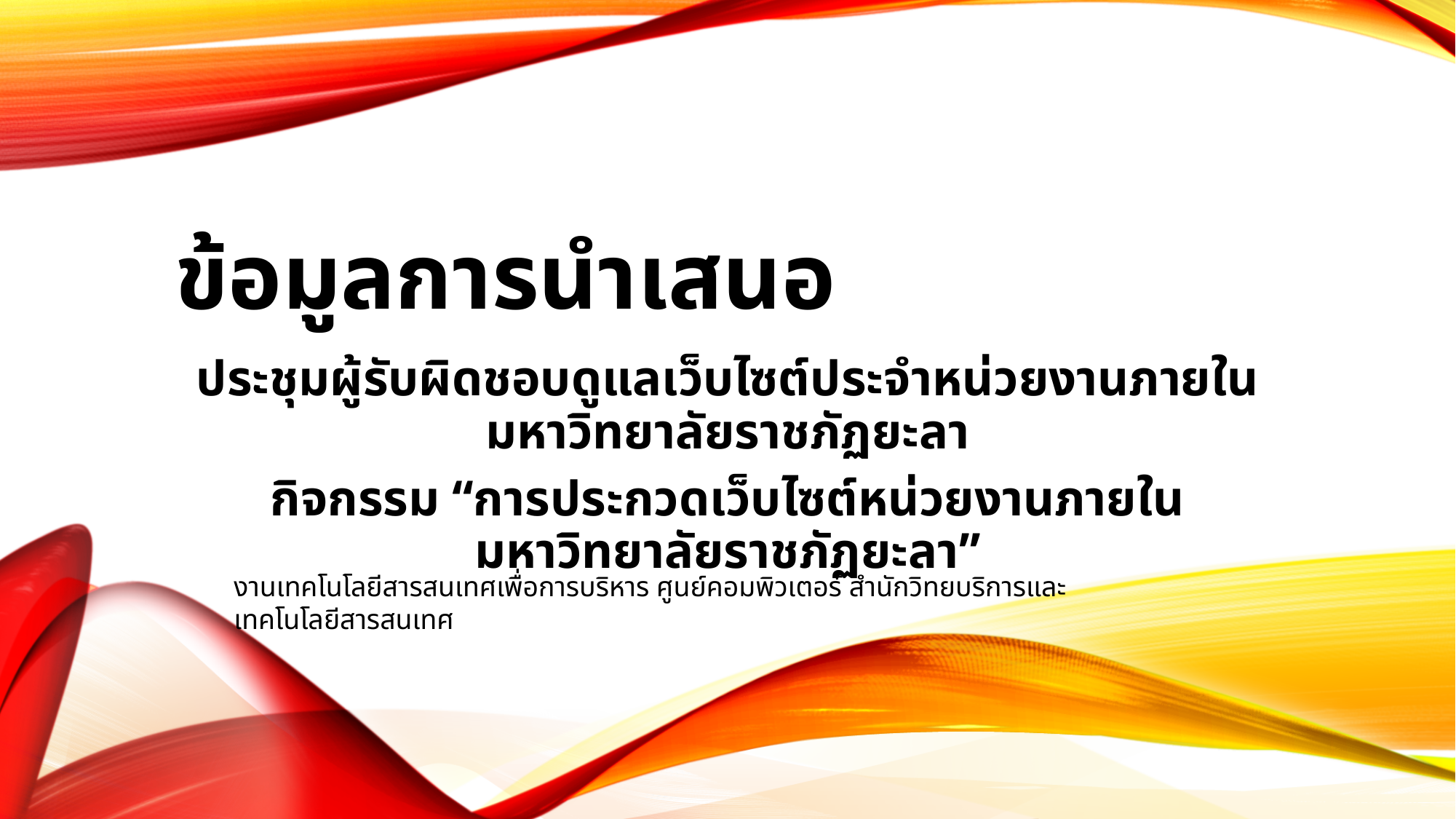

# ข้อมูลการนำเสนอ
ประชุมผู้รับผิดชอบดูแลเว็บไซต์ประจำหน่วยงานภายในมหาวิทยาลัยราชภัฏยะลา
กิจกรรม “การประกวดเว็บไซต์หน่วยงานภายในมหาวิทยาลัยราชภัฏยะลา”
งานเทคโนโลยีสารสนเทศเพื่อการบริหาร ศูนย์คอมพิวเตอร์ สำนักวิทยบริการและเทคโนโลยีสารสนเทศ